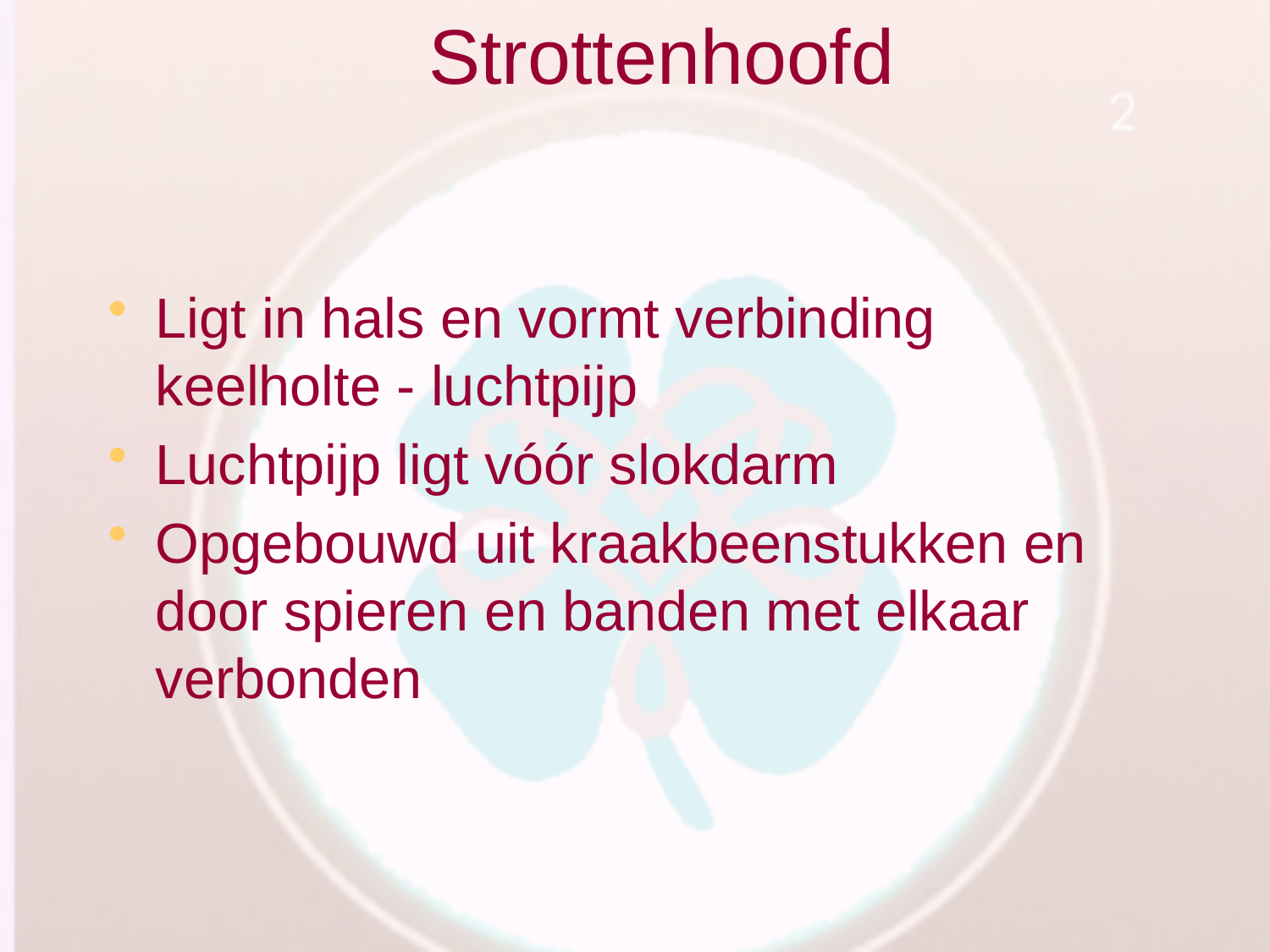

# Strottenhoofd
Ligt in hals en vormt verbinding keelholte - luchtpijp
Luchtpijp ligt vóór slokdarm
Opgebouwd uit kraakbeenstukken en door spieren en banden met elkaar verbonden